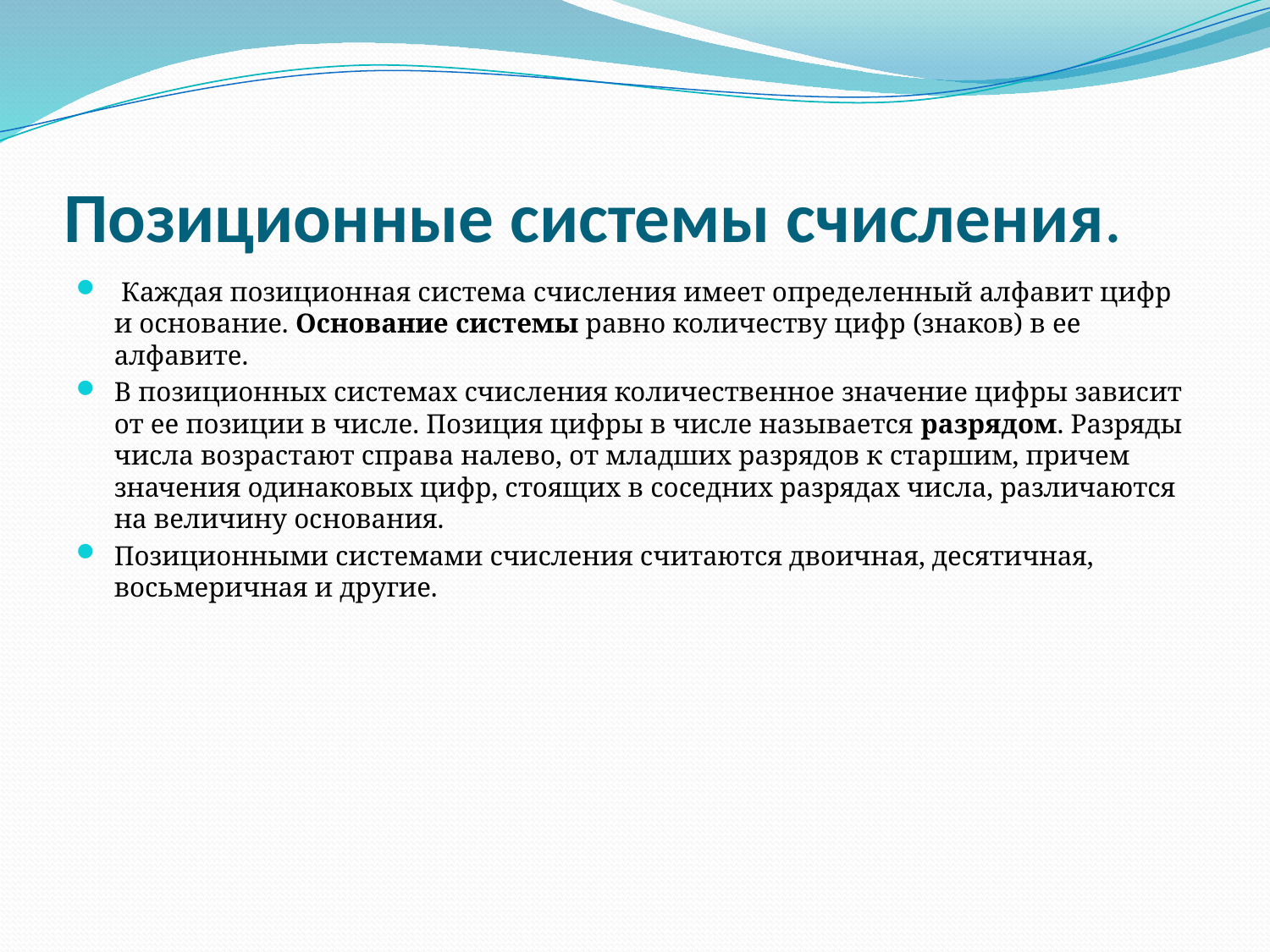

# Позиционные системы счисления.
 Каждая позиционная система счисления имеет определенный алфавит цифр и основание. Основание системы равно количеству цифр (знаков) в ее алфавите.
В позиционных системах счисления количественное значение цифры зависит от ее позиции в числе. Позиция цифры в числе называется разрядом. Разряды числа возрастают справа налево, от младших разрядов к старшим, причем значения одинаковых цифр, стоящих в соседних разрядах числа, различаются на величину основания.
Позиционными системами счисления считаются двоичная, десятичная, восьмеричная и другие.